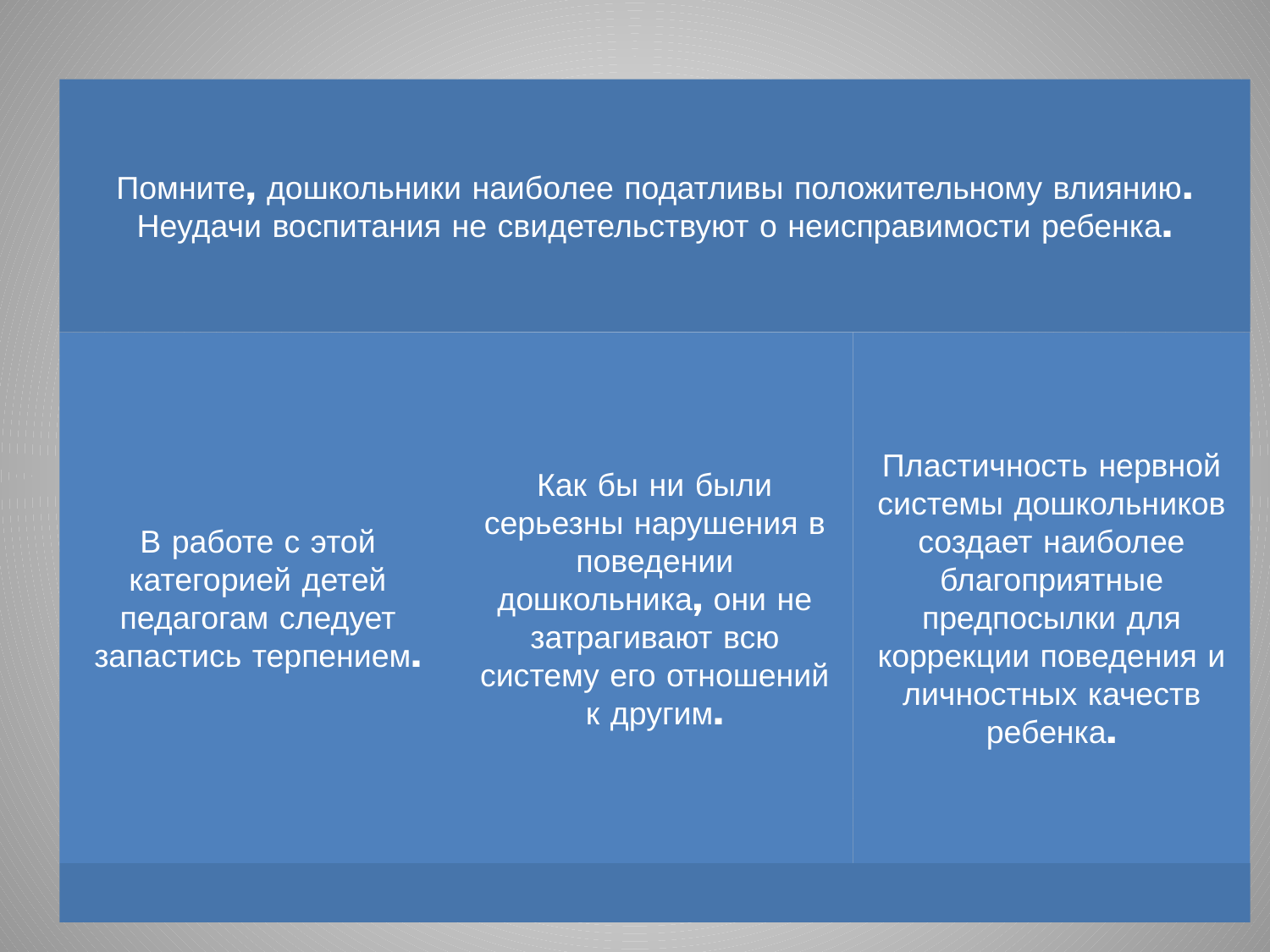

Помните, дошкольники наиболее податливы положительному влиянию. Неудачи воспитания не свидетельствуют о неисправимости ребенка.
В работе с этой категорией детей педагогам следует запастись терпением.
Как бы ни были серьезны нарушения в поведении дошкольника, они не затрагивают всю систему его отношений к другим.
Пластичность нервной системы дошкольников создает наиболее благоприятные предпосылки для коррекции поведения и личностных качеств ребенка.